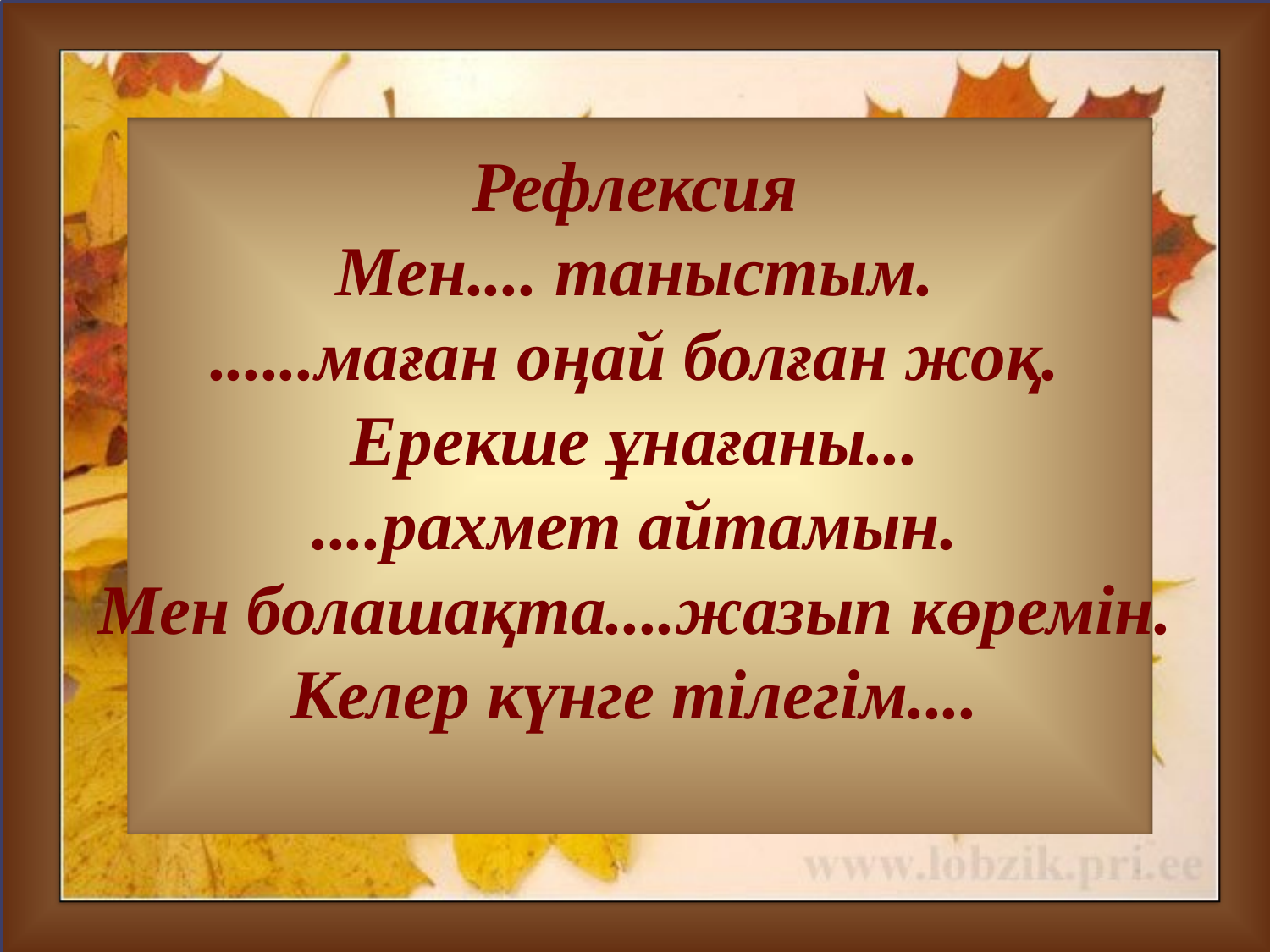

Рефлексия
Мен.... таныстым.
......маған оңай болған жоқ.
Ерекше ұнағаны...
....рахмет айтамын.
Мен болашақта....жазып көремін.
Келер күнге тілегім....